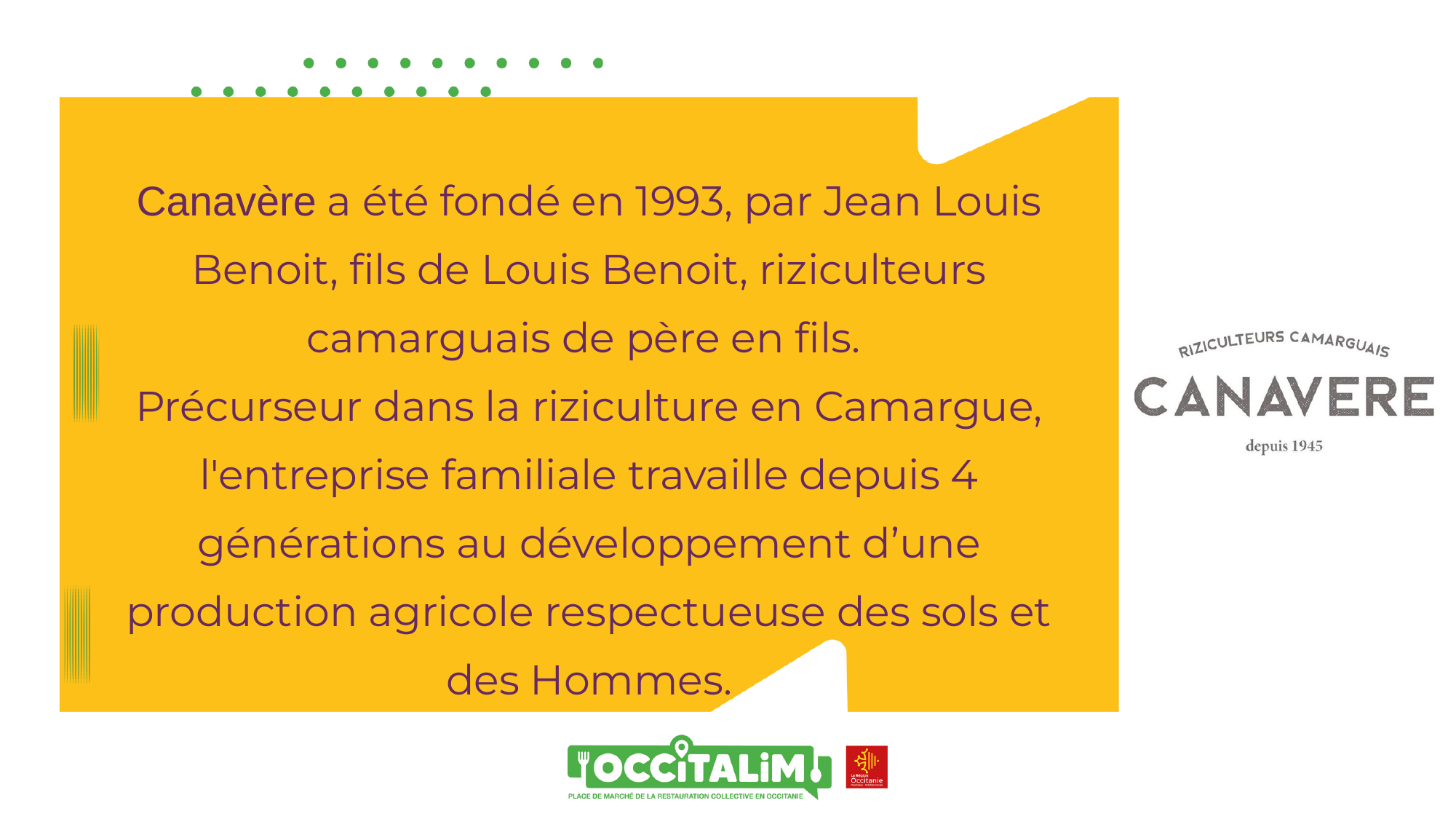

Canavère a été fondé en 1993, par Jean Louis Benoit, fils de Louis Benoit, riziculteurs camarguais de père en fils.
Précurseur dans la riziculture en Camargue, l'entreprise familiale travaille depuis 4 générations au développement d’une production agricole respectueuse des sols et des Hommes.